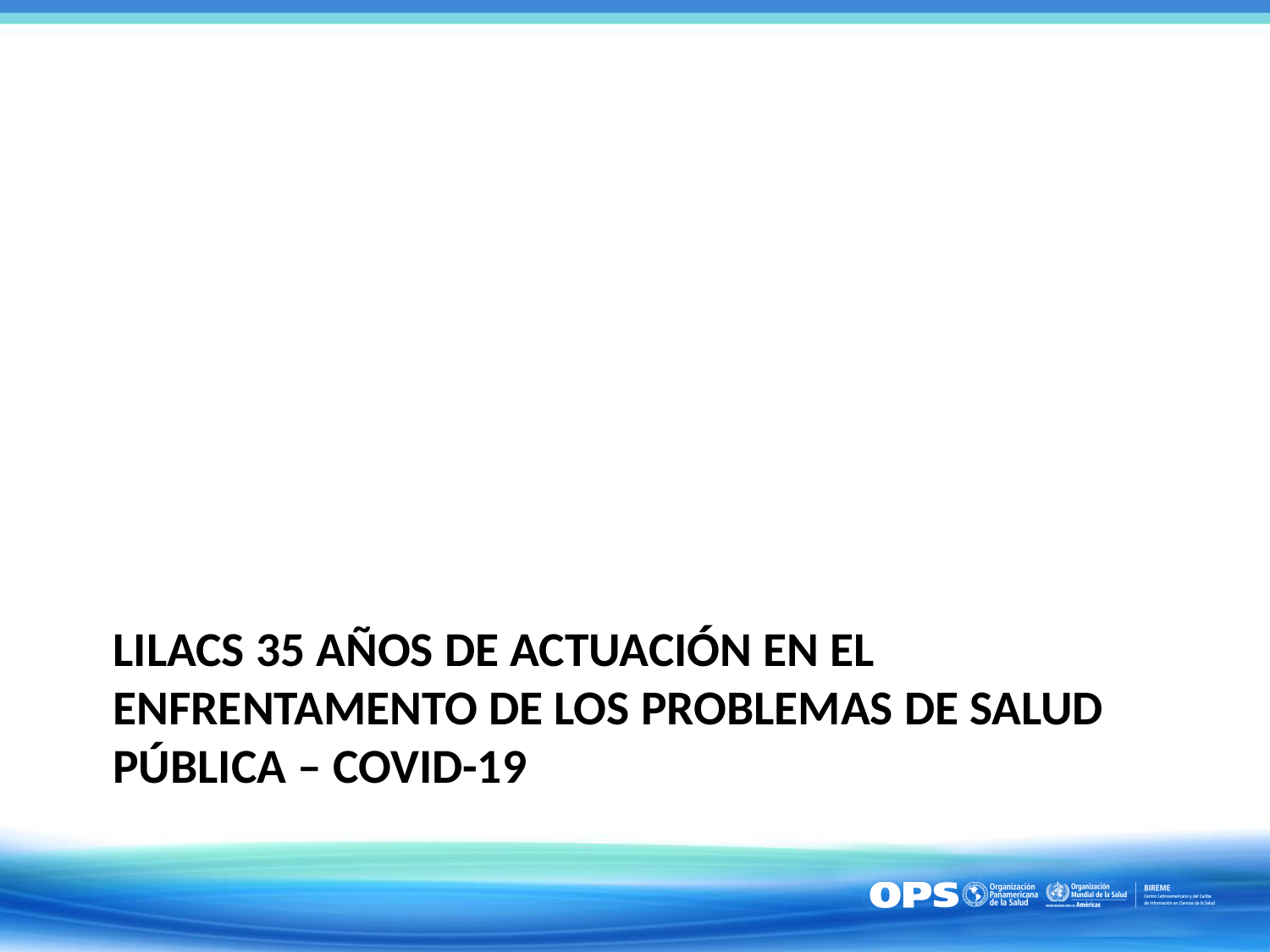

# LILACS 35 años de actuación en el enfrentamento de los problemas de salud pública – covid-19